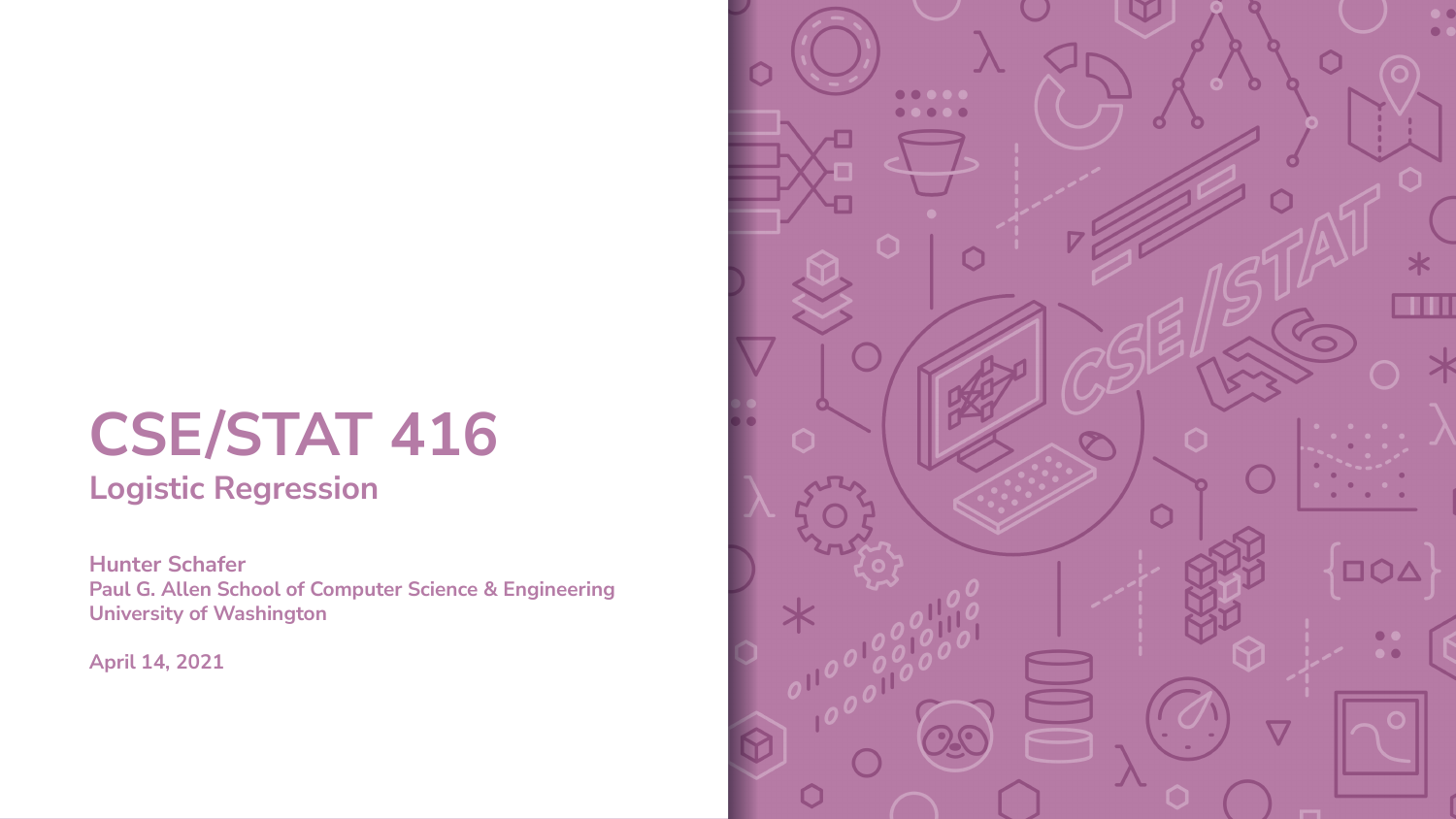

# CSE/STAT 416 Logistic Regression Hunter Schafer Paul G. Allen School of Computer Science & Engineering University of Washington April 14, 2021